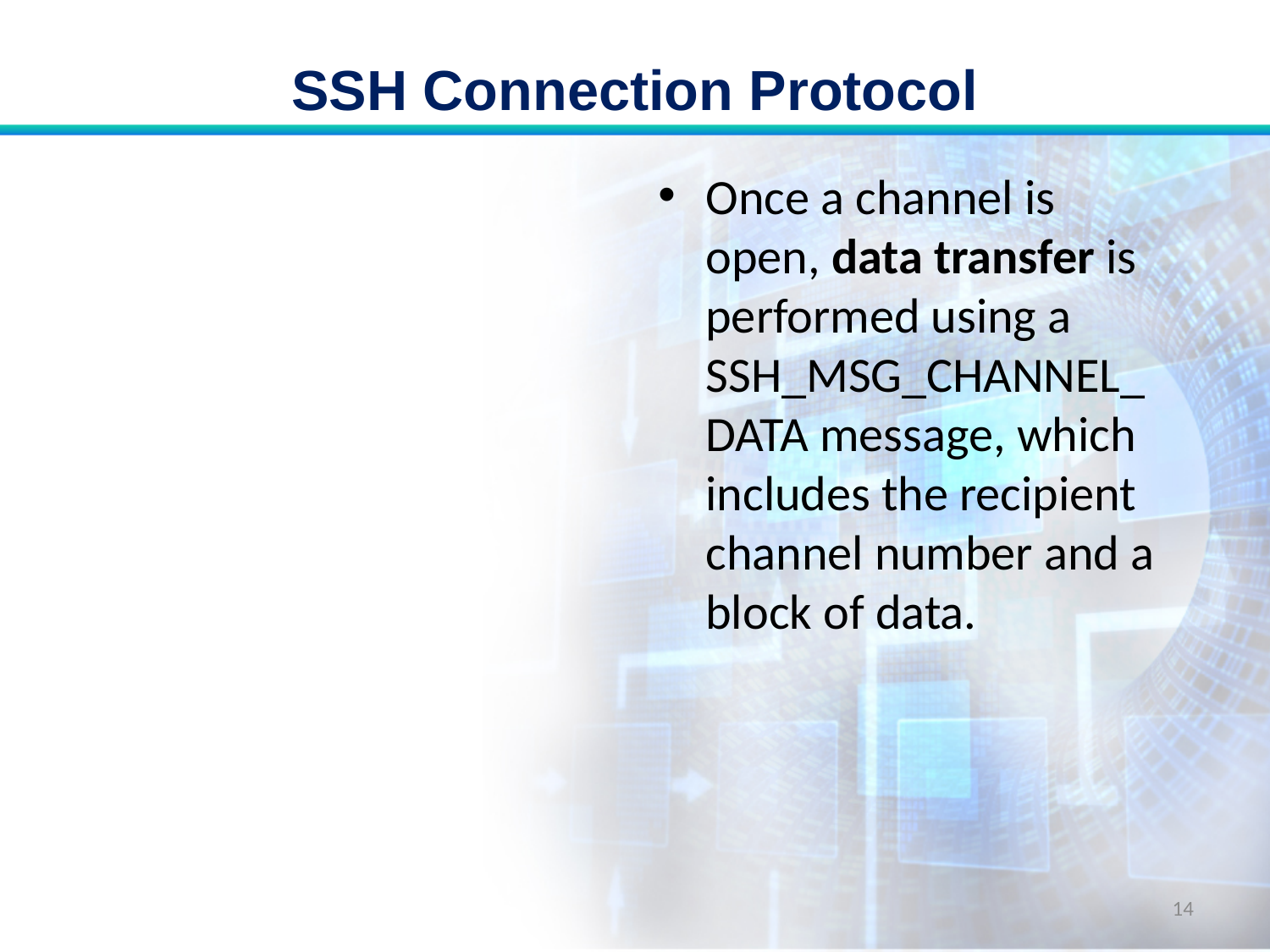

# SSH Connection Protocol
Once a channel is open, data transfer is performed using a SSH_MSG_CHANNEL_DATA message, which includes the recipient channel number and a block of data.
14